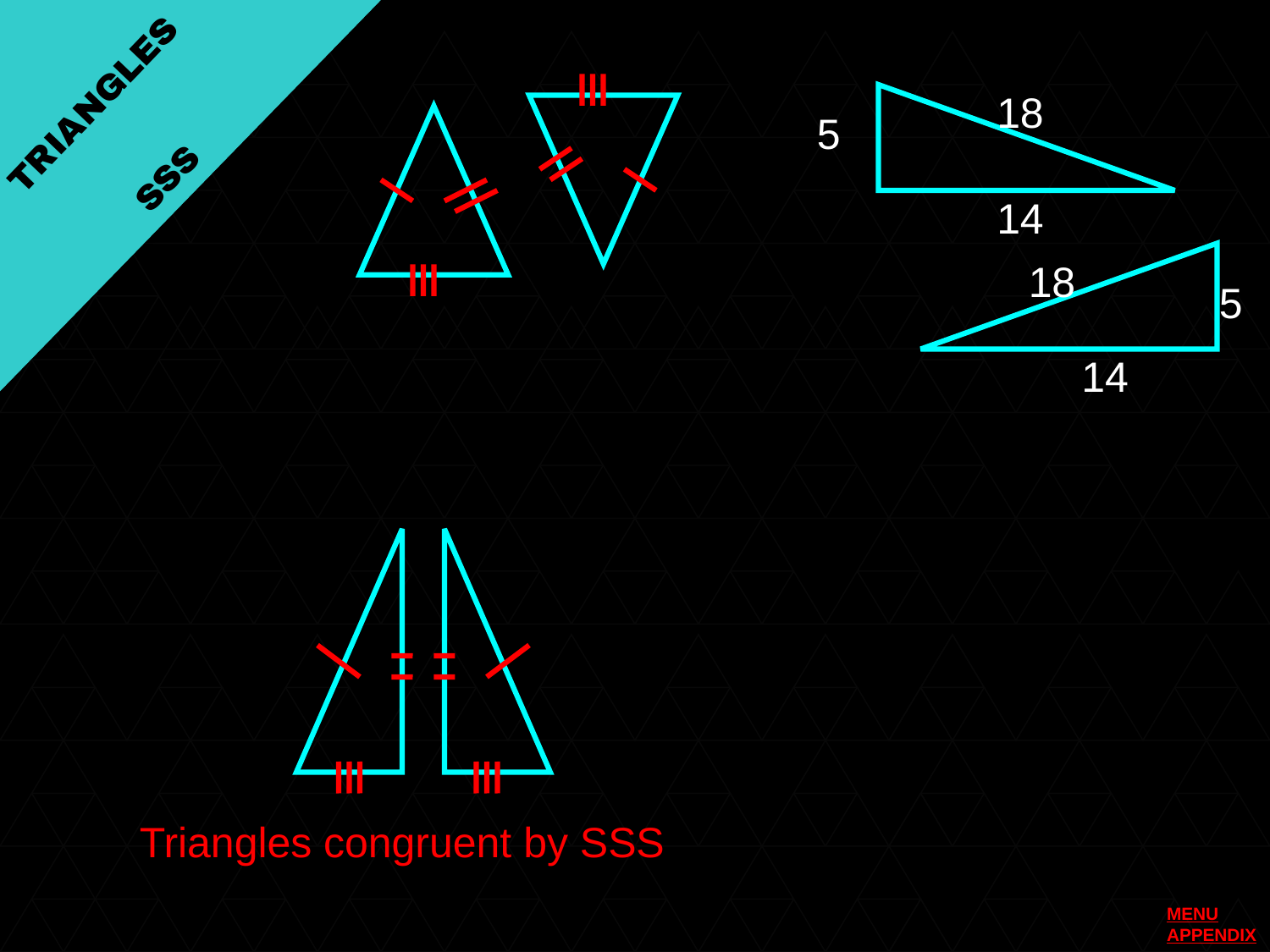

18
TRIANGLES

5

SSS

14

18

5
14

Triangles congruent by SSS
MENU
APPENDIX